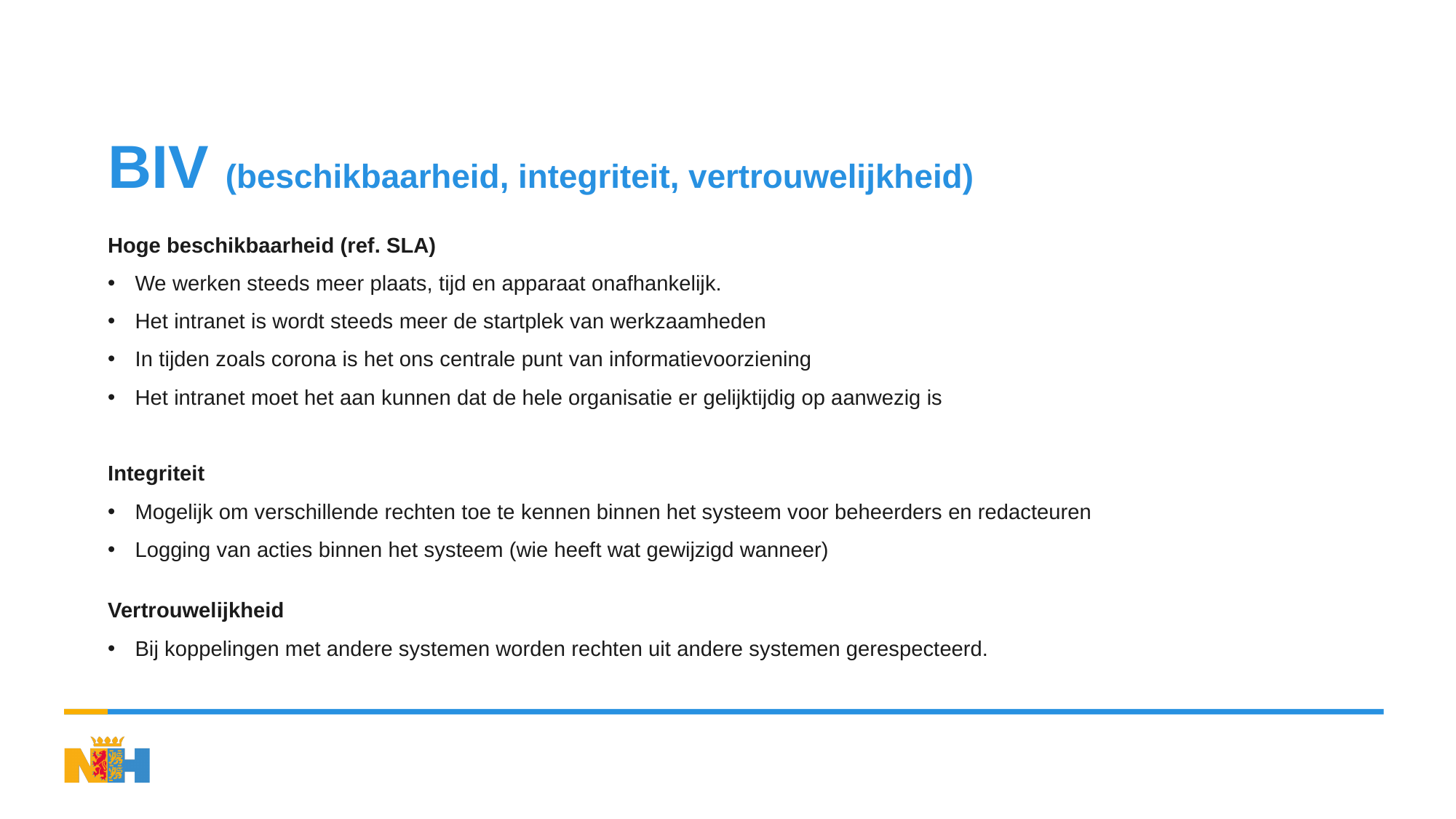

# BIV (beschikbaarheid, integriteit, vertrouwelijkheid)
Hoge beschikbaarheid (ref. SLA)
We werken steeds meer plaats, tijd en apparaat onafhankelijk.
Het intranet is wordt steeds meer de startplek van werkzaamheden
In tijden zoals corona is het ons centrale punt van informatievoorziening
Het intranet moet het aan kunnen dat de hele organisatie er gelijktijdig op aanwezig is

Integriteit
Mogelijk om verschillende rechten toe te kennen binnen het systeem voor beheerders en redacteuren
Logging van acties binnen het systeem (wie heeft wat gewijzigd wanneer)
Vertrouwelijkheid
Bij koppelingen met andere systemen worden rechten uit andere systemen gerespecteerd.